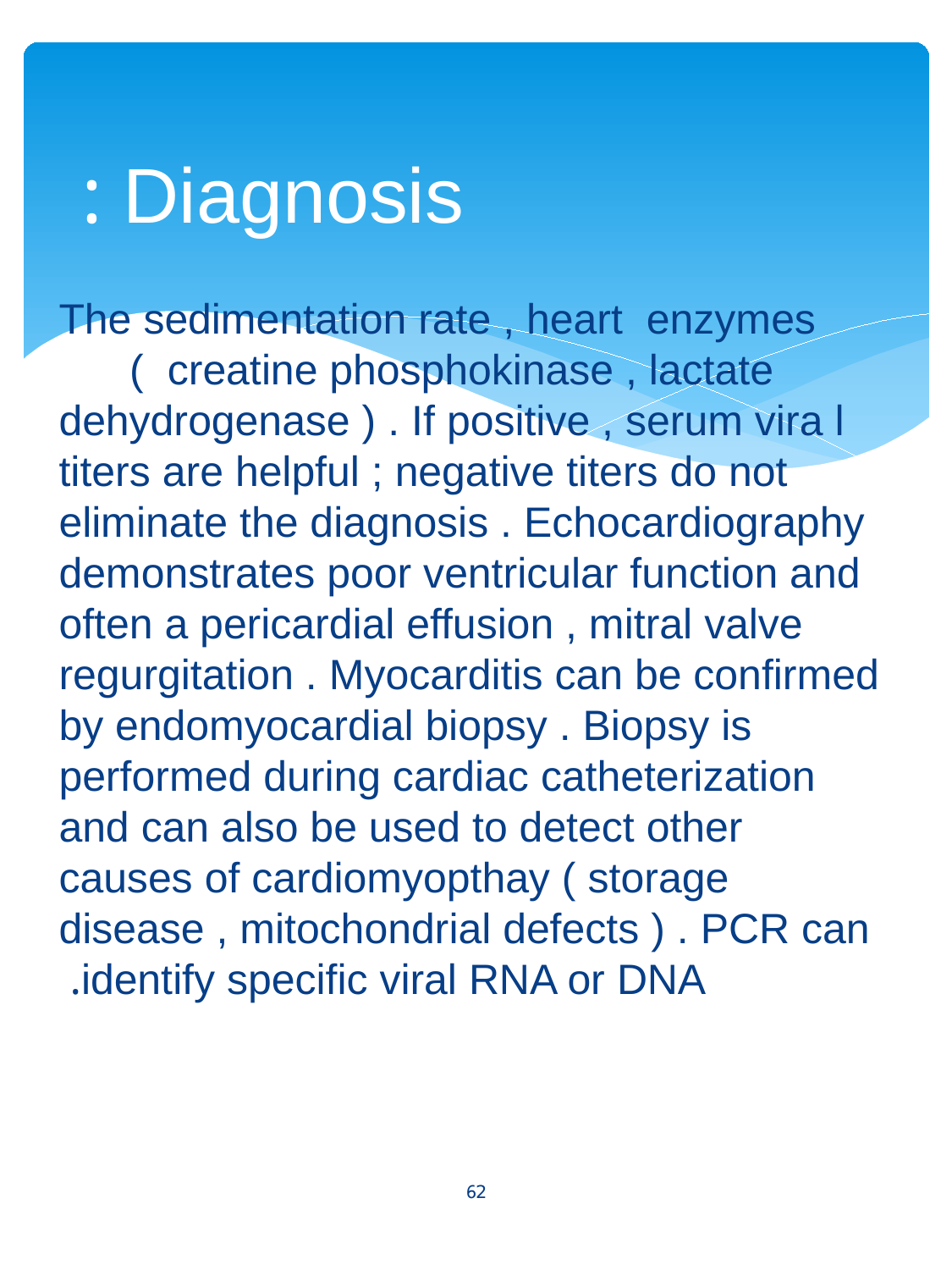

# Diagnosis :
  The sedimentation rate , heart  enzymes          (  creatine phosphokinase , lactate dehydrogenase ) . If positive , serum vira l titers are helpful ; negative titers do not eliminate the diagnosis . Echocardiography demonstrates poor ventricular function and often a pericardial effusion , mitral valve regurgitation . Myocarditis can be confirmed by endomyocardial biopsy . Biopsy is performed during cardiac catheterization and can also be used to detect other causes of cardiomyopthay ( storage disease , mitochondrial defects ) . PCR can identify specific viral RNA or DNA.
62